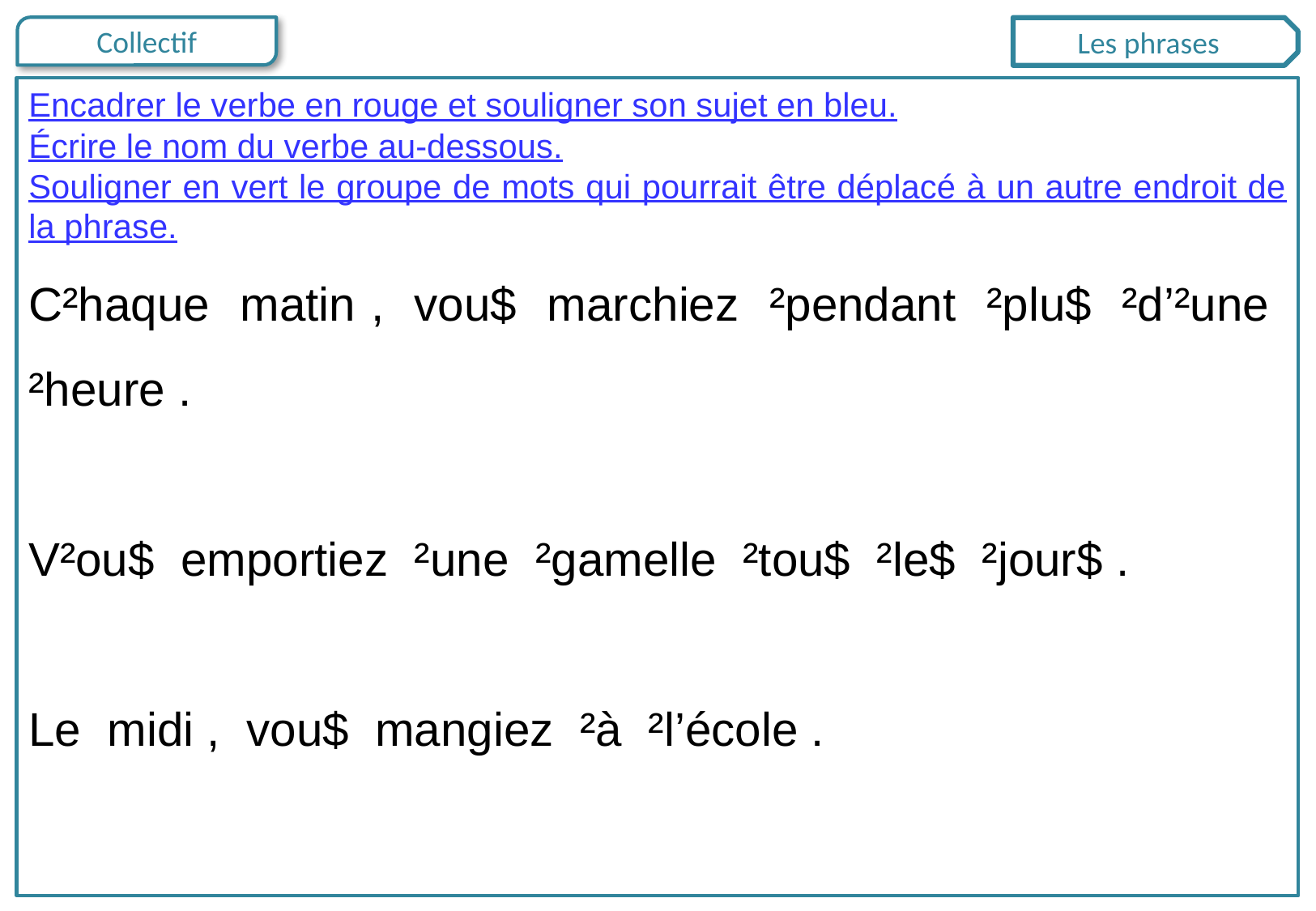

Les phrases
Encadrer le verbe en rouge et souligner son sujet en bleu.
Écrire le nom du verbe au-dessous.
Souligner en vert le groupe de mots qui pourrait être déplacé à un autre endroit de la phrase.
C²haque  matin ,  vou$  marchiez  ²pendant  ²plu$  ²d’²une  ²heure .
V²ou$  emportiez  ²une  ²gamelle  ²tou$  ²le$  ²jour$ .
Le  midi ,  vou$  mangiez  ²à  ²l’école .